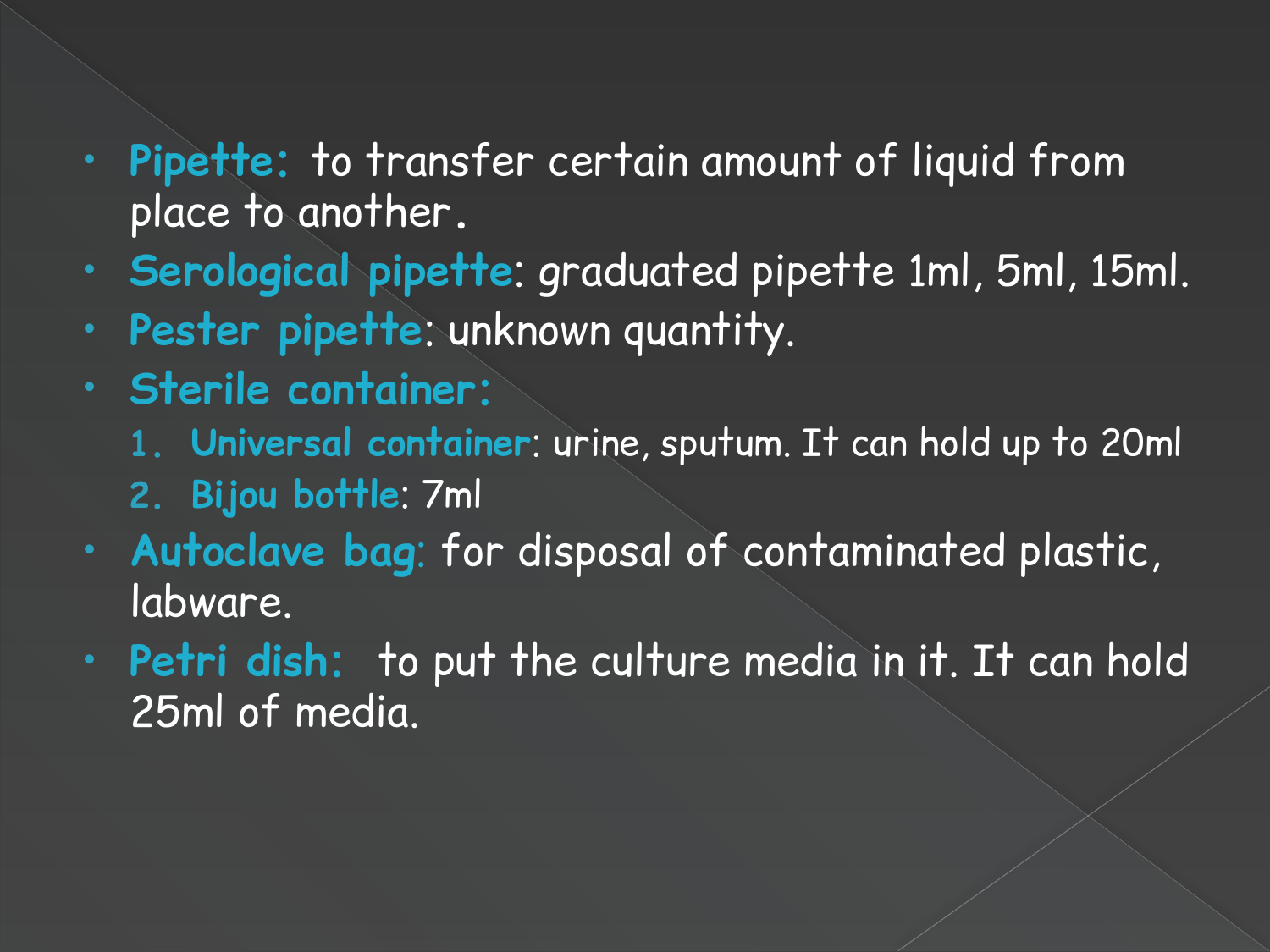

#
Pipette: to transfer certain amount of liquid from place to another.
Serological pipette: graduated pipette 1ml, 5ml, 15ml.
Pester pipette: unknown quantity.
Sterile container:
Universal container: urine, sputum. It can hold up to 20ml
Bijou bottle: 7ml
Autoclave bag: for disposal of contaminated plastic, labware.
Petri dish:  to put the culture media in it. It can hold 25ml of media.